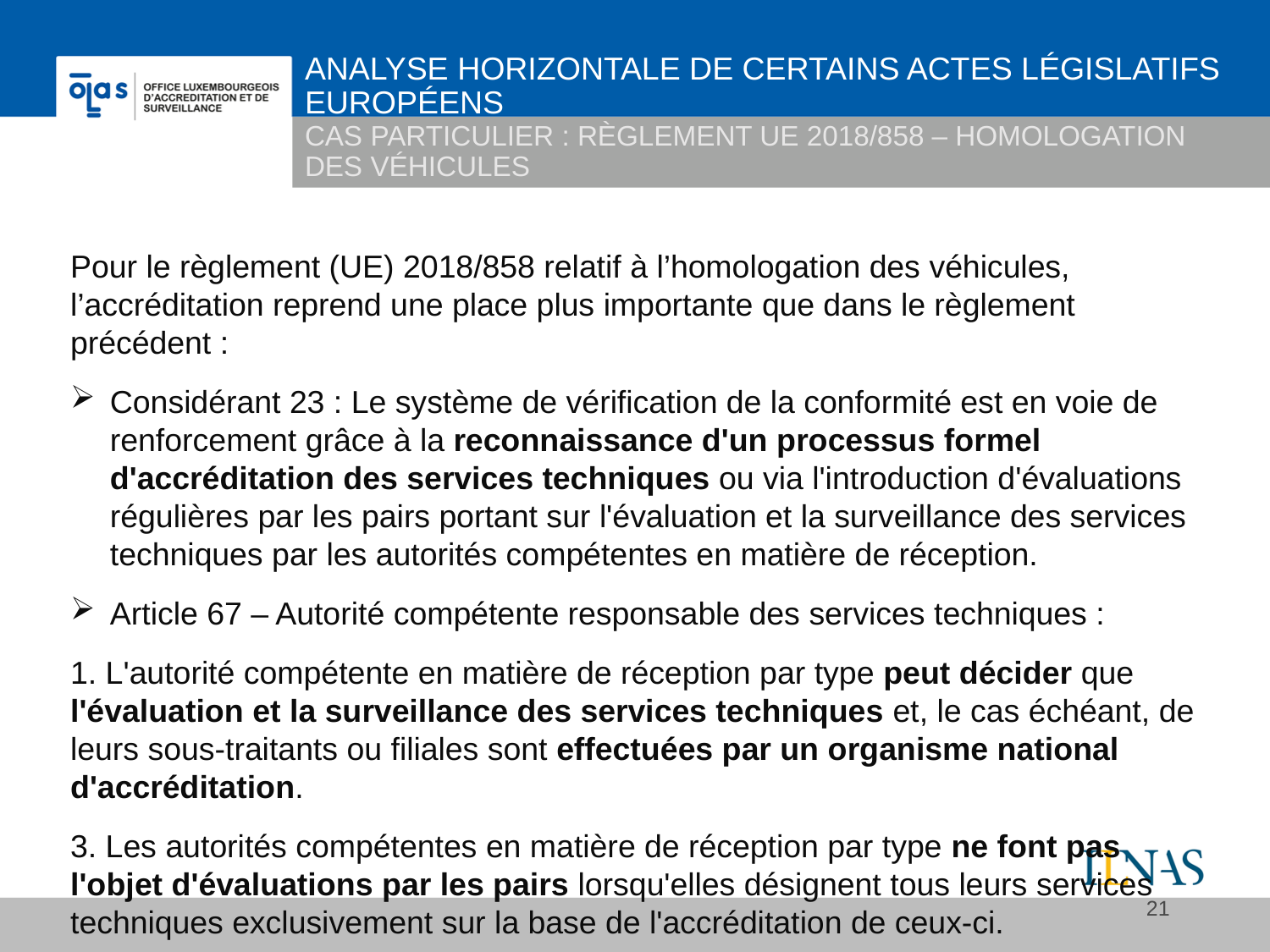

# Analyse horizontale de certains actes législatifs européens
Cas particulier : règlement UE 2018/858 – homologation des véhicules
Pour le règlement (UE) 2018/858 relatif à l’homologation des véhicules, l’accréditation reprend une place plus importante que dans le règlement précédent :

Considérant 23 : Le système de vérification de la conformité est en voie de renforcement grâce à la reconnaissance d'un processus formel d'accréditation des services techniques ou via l'introduction d'évaluations régulières par les pairs portant sur l'évaluation et la surveillance des services techniques par les autorités compétentes en matière de réception.

Article 67 – Autorité compétente responsable des services techniques :

1. L'autorité compétente en matière de réception par type peut décider que l'évaluation et la surveillance des services techniques et, le cas échéant, de leurs sous-traitants ou filiales sont effectuées par un organisme national d'accréditation.

3. Les autorités compétentes en matière de réception par type ne font pas l'objet d'évaluations par les pairs lorsqu'elles désignent tous leurs services techniques exclusivement sur la base de l'accréditation de ceux-ci.
21